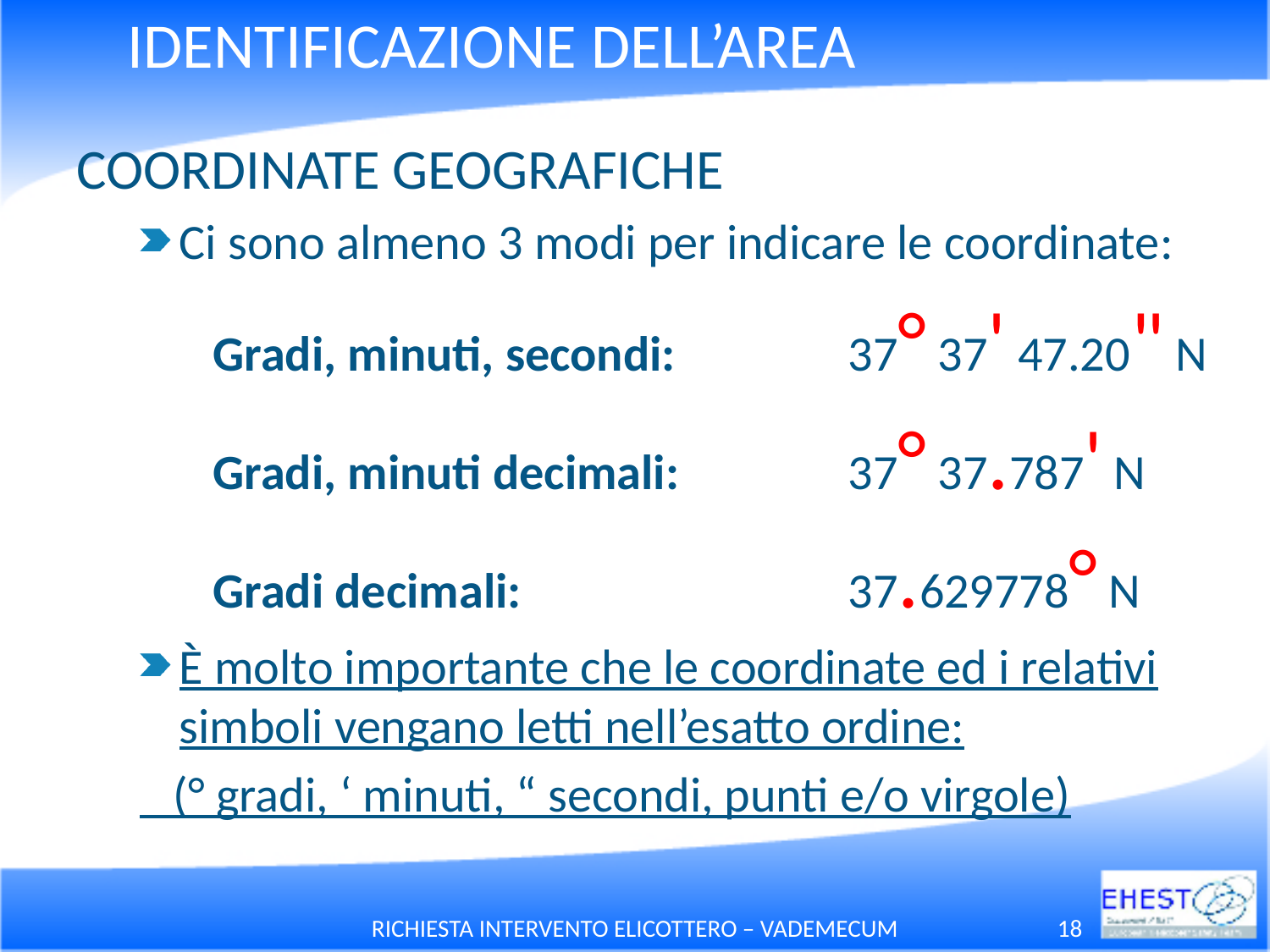

# IDENTIFICAZIONE DELL’AREA
COORDINATE GEOGRAFICHE
Ci sono almeno 3 modi per indicare le coordinate:
Gradi, minuti, secondi:		37° 37' 47.20" N
Gradi, minuti decimali:		37° 37.787' N
Gradi decimali:			37.629778° N
È molto importante che le coordinate ed i relativi simboli vengano letti nell’esatto ordine:
   (° gradi, ‘ minuti, “ secondi, punti e/o virgole)
RICHIESTA INTERVENTO ELICOTTERO – VADEMECUM
18